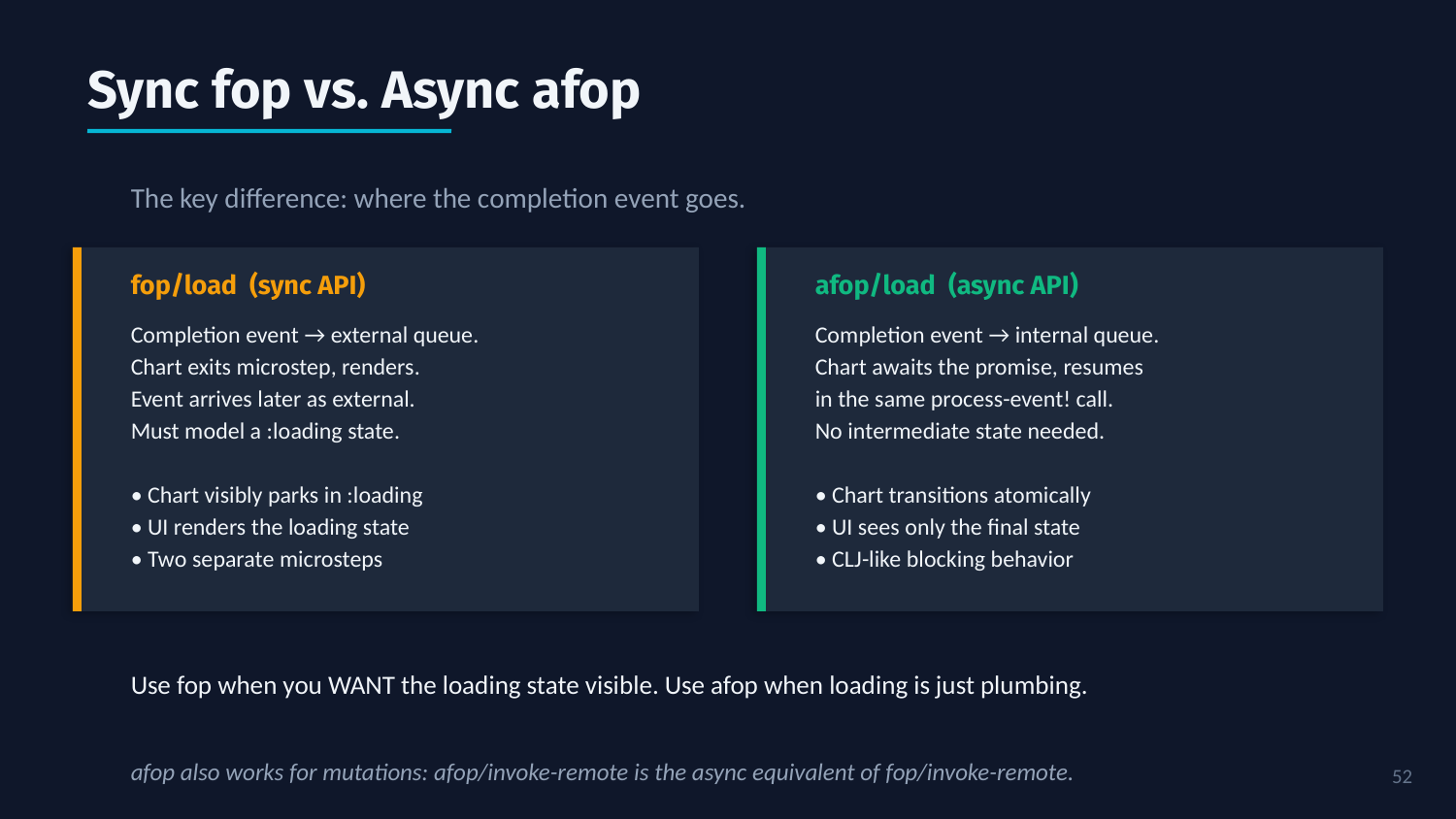

Sync fop vs. Async afop

The key difference: where the completion event goes.

fop/load  (sync API)
afop/load  (async API)
Completion event → external queue.
Chart exits microstep, renders.
Event arrives later as external.
Must model a :loading state.

• Chart visibly parks in :loading
• UI renders the loading state
• Two separate microsteps
Completion event → internal queue.
Chart awaits the promise, resumes
in the same process-event! call.
No intermediate state needed.

• Chart transitions atomically
• UI sees only the final state
• CLJ-like blocking behavior
Use fop when you WANT the loading state visible. Use afop when loading is just plumbing.
afop also works for mutations: afop/invoke-remote is the async equivalent of fop/invoke-remote.
52